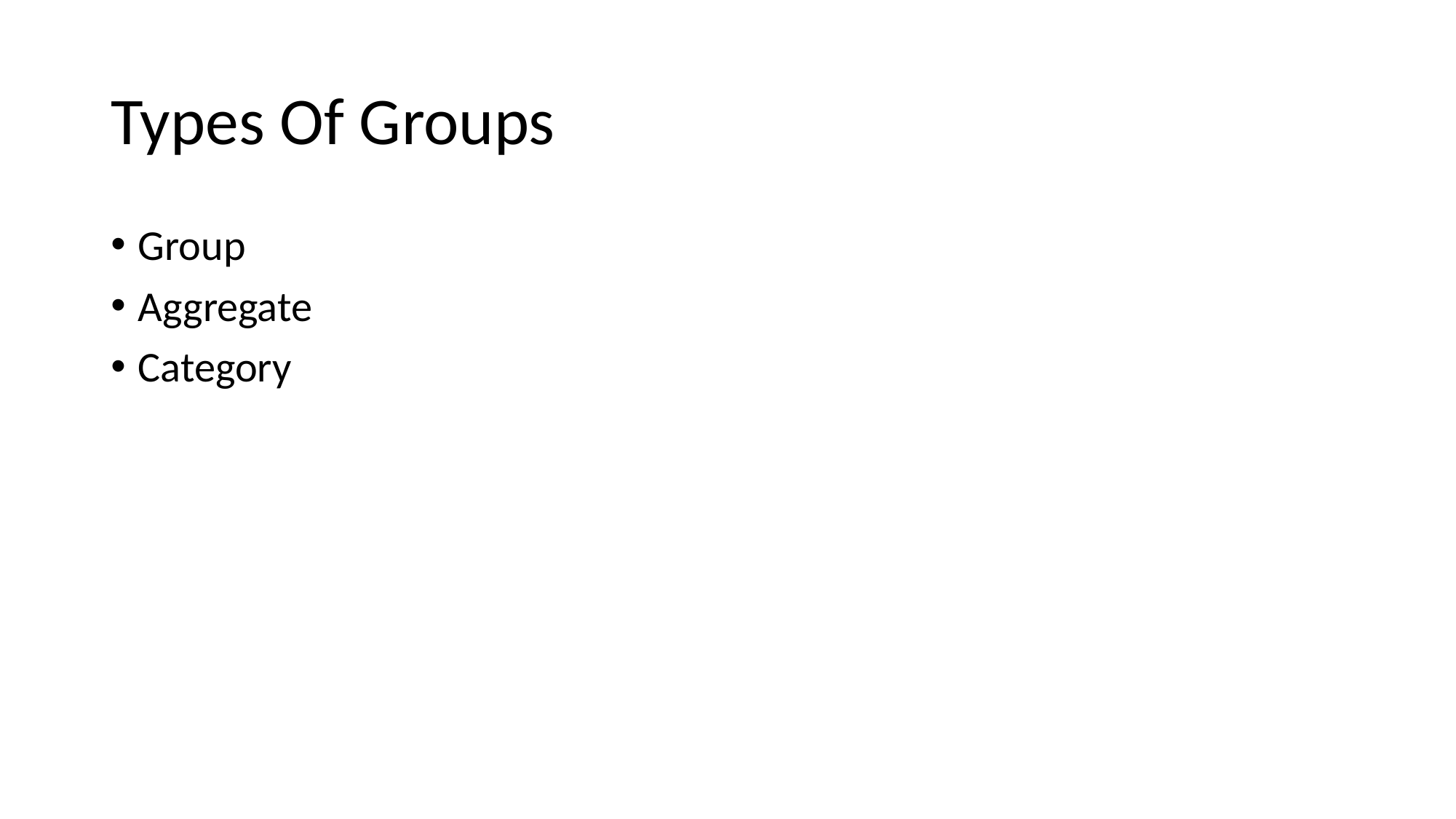

# Types Of Groups
Group
Aggregate
Category